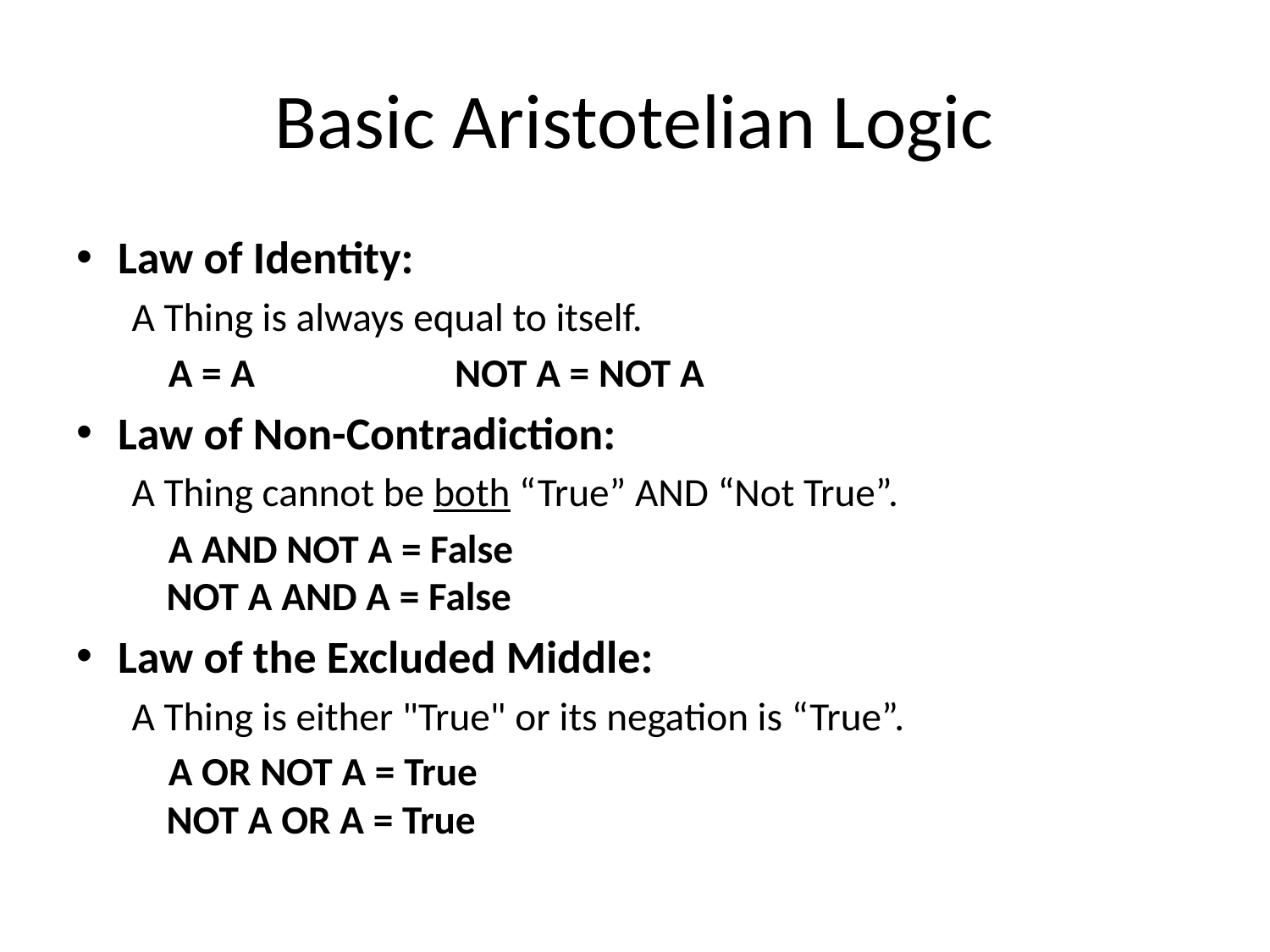

# Basic Aristotelian Logic
Law of Identity:
A Thing is always equal to itself.
    A = A                      NOT A = NOT A
Law of Non-Contradiction:
A Thing cannot be both “True” AND “Not True”.
    A AND NOT A = False
NOT A AND A = False
Law of the Excluded Middle:
A Thing is either "True" or its negation is “True”.
    A OR NOT A = True
NOT A OR A = True